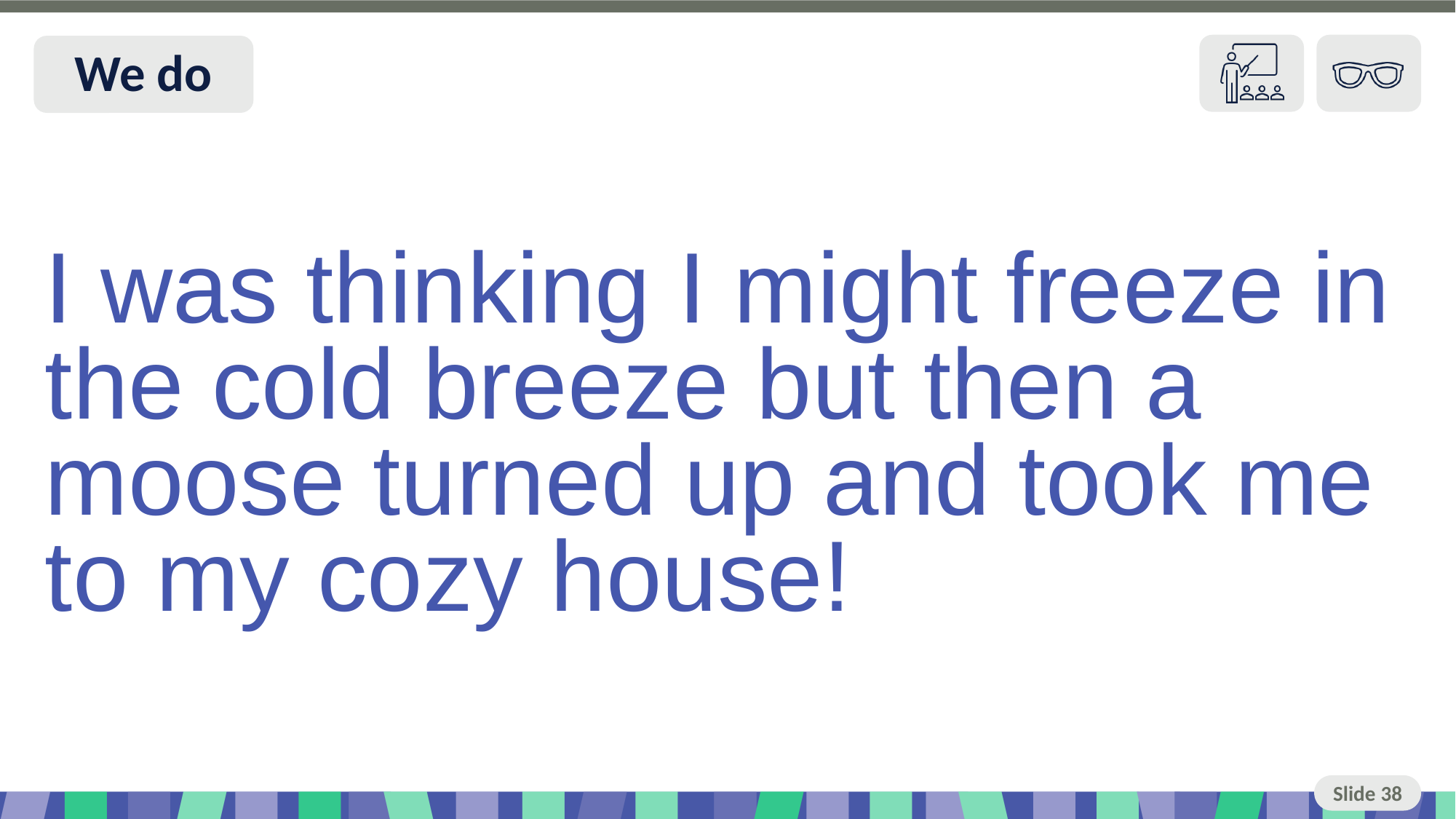

Slide 38 We do
I was thinking I might freeze in the cold breeze but then a moose turned up and took me to my cozy house!